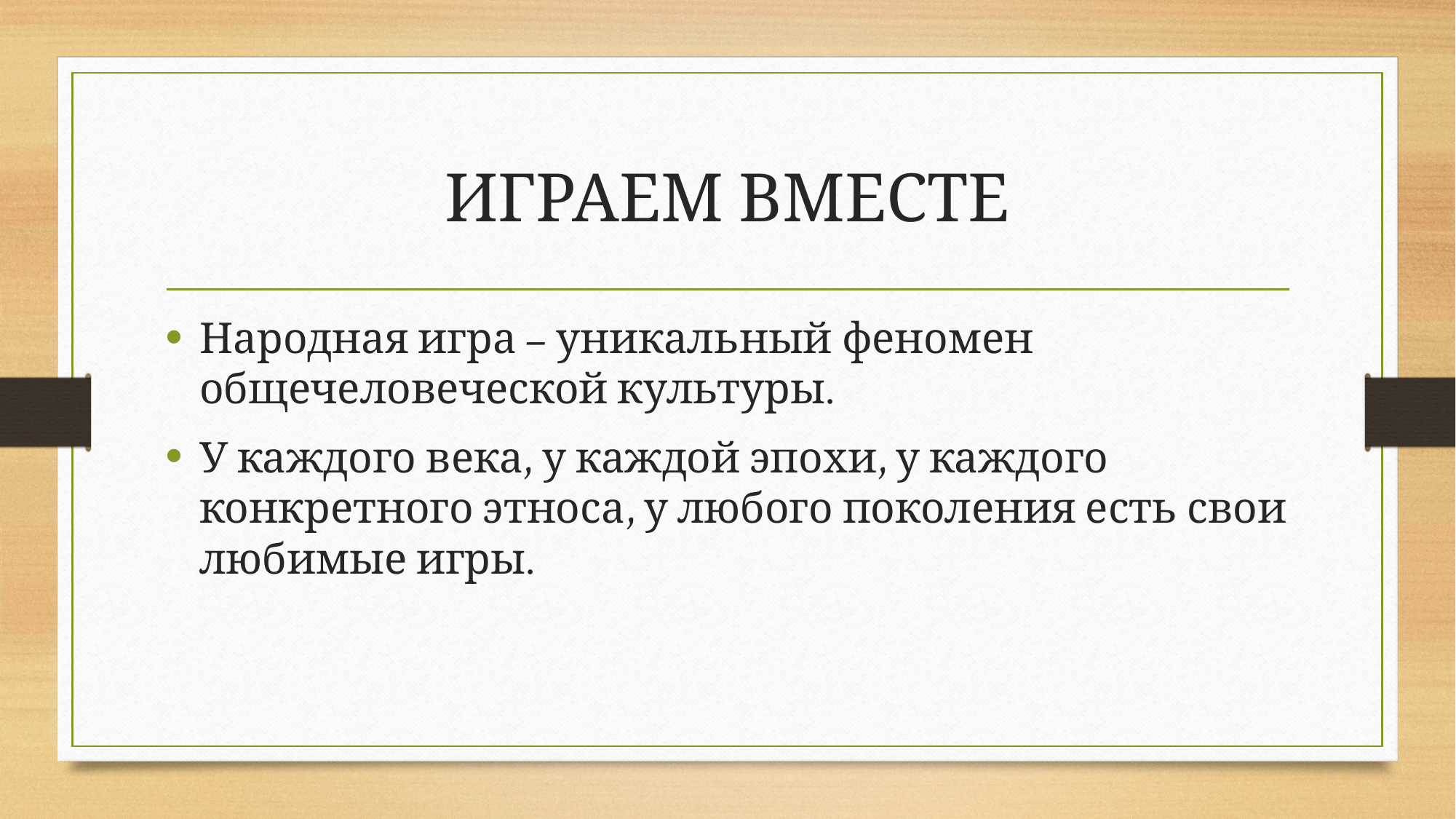

# ИГРАЕМ ВМЕСТЕ
Народная игра – уникальный феномен общечеловеческой культуры.
У каждого века, у каждой эпохи, у каждого конкретного этноса, у любого поколения есть свои любимые игры.